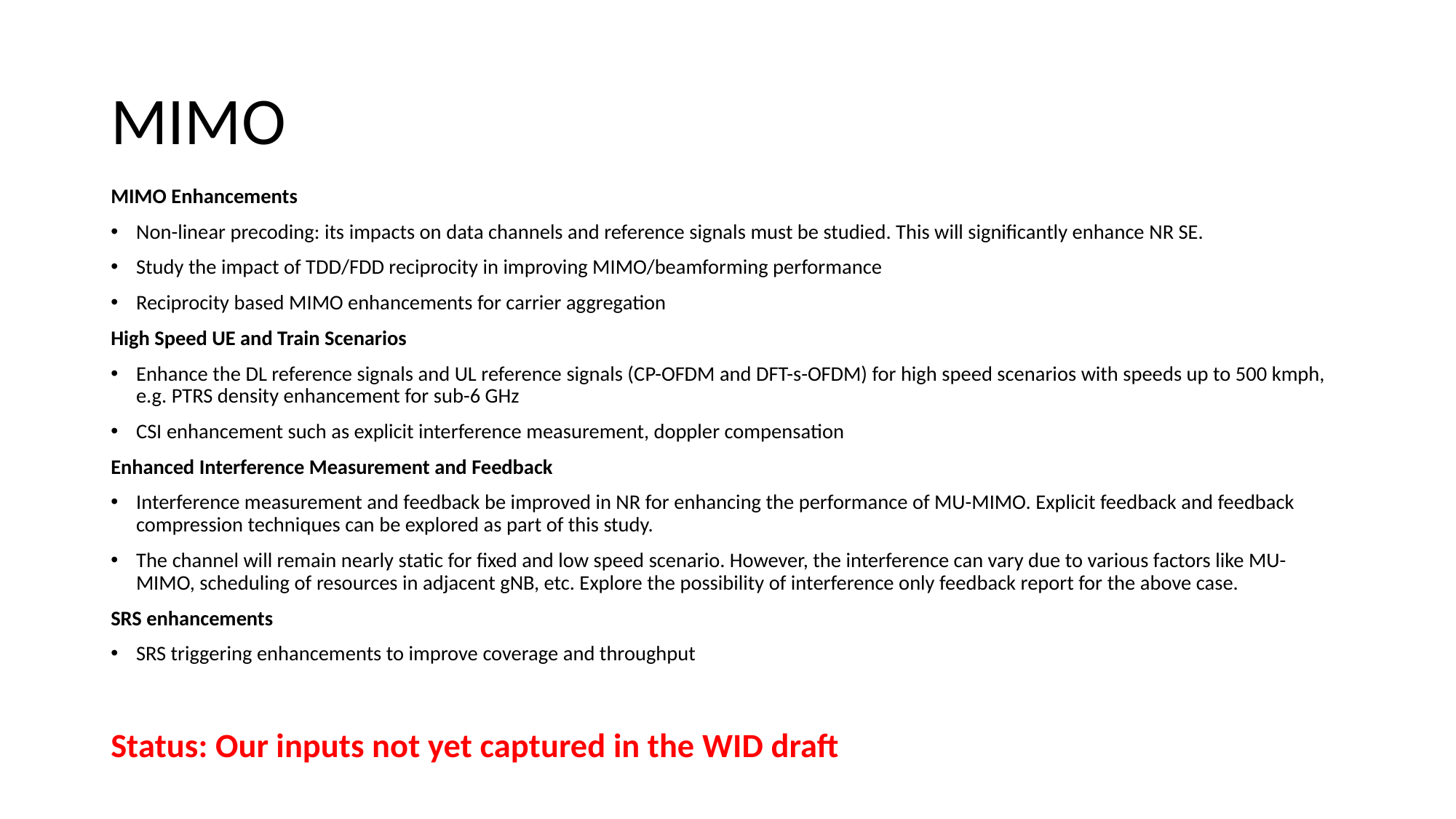

MIMO
MIMO Enhancements
Non-linear precoding: its impacts on data channels and reference signals must be studied. This will significantly enhance NR SE.
Study the impact of TDD/FDD reciprocity in improving MIMO/beamforming performance
Reciprocity based MIMO enhancements for carrier aggregation
High Speed UE and Train Scenarios
Enhance the DL reference signals and UL reference signals (CP-OFDM and DFT-s-OFDM) for high speed scenarios with speeds up to 500 kmph, e.g. PTRS density enhancement for sub-6 GHz
CSI enhancement such as explicit interference measurement, doppler compensation
Enhanced Interference Measurement and Feedback
Interference measurement and feedback be improved in NR for enhancing the performance of MU-MIMO. Explicit feedback and feedback compression techniques can be explored as part of this study.
The channel will remain nearly static for fixed and low speed scenario. However, the interference can vary due to various factors like MU-MIMO, scheduling of resources in adjacent gNB, etc. Explore the possibility of interference only feedback report for the above case.
SRS enhancements
SRS triggering enhancements to improve coverage and throughput

Status: Our inputs not yet captured in the WID draft